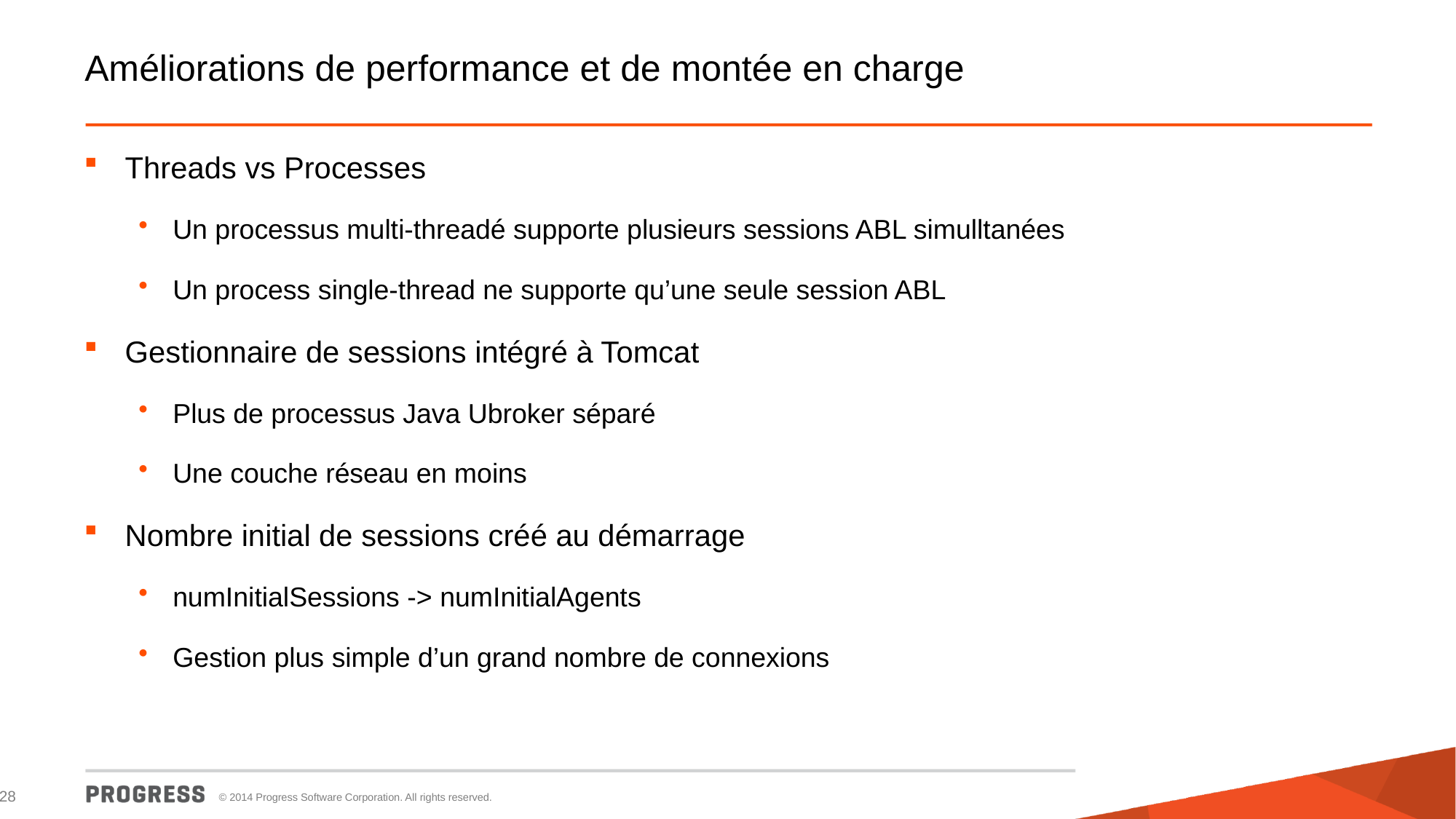

# Améliorations de performance et de montée en charge
Threads vs Processes
Un processus multi-threadé supporte plusieurs sessions ABL simulltanées
Un process single-thread ne supporte qu’une seule session ABL
Gestionnaire de sessions intégré à Tomcat
Plus de processus Java Ubroker séparé
Une couche réseau en moins
Nombre initial de sessions créé au démarrage
numInitialSessions -> numInitialAgents
Gestion plus simple d’un grand nombre de connexions